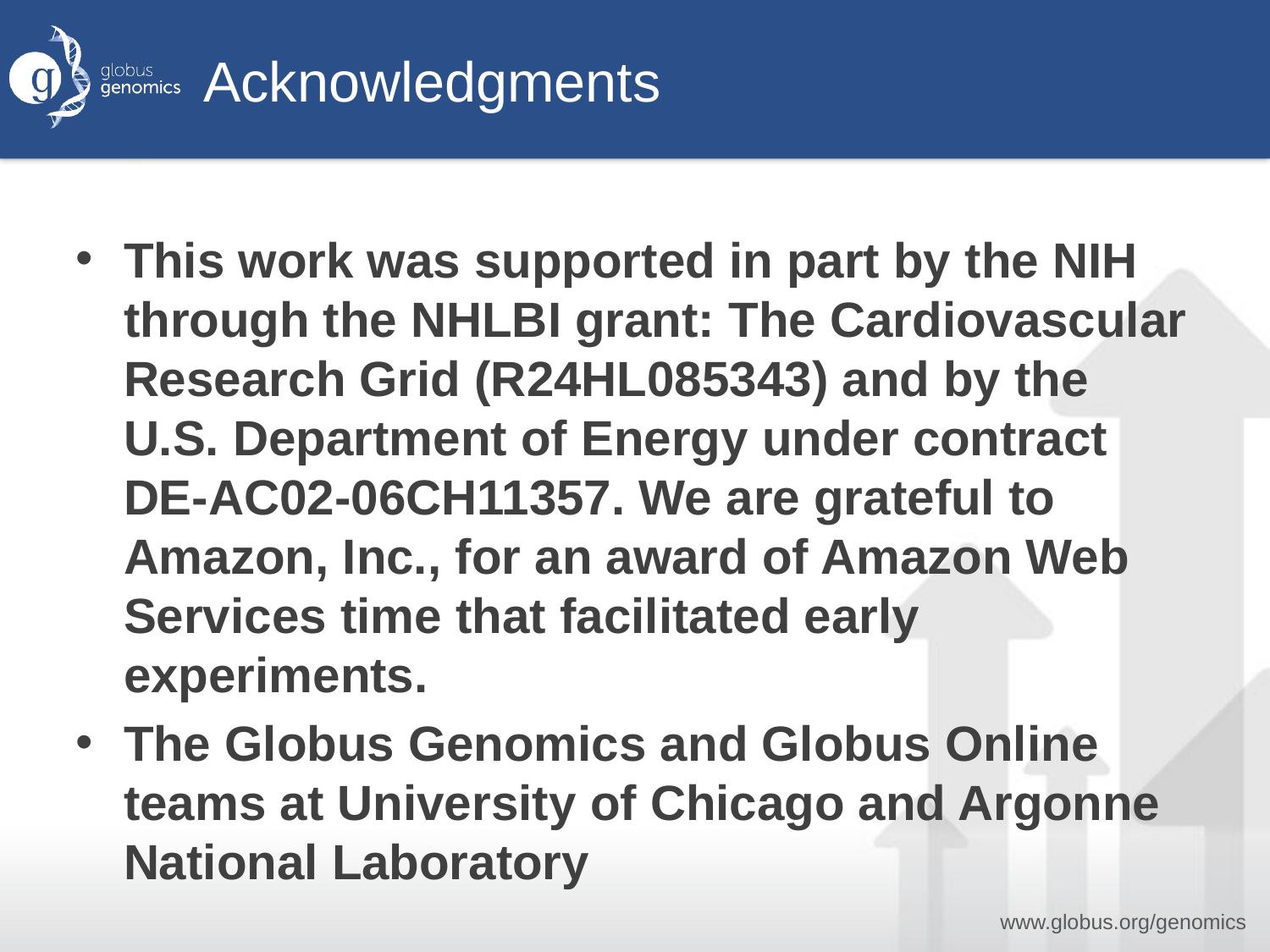

# Acknowledgments
This work was supported in part by the NIH through the NHLBI grant: The Cardiovascular Research Grid (R24HL085343) and by the U.S. Department of Energy under contract DE-AC02-06CH11357. We are grateful to Amazon, Inc., for an award of Amazon Web Services time that facilitated early experiments.
The Globus Genomics and Globus Online teams at University of Chicago and Argonne National Laboratory